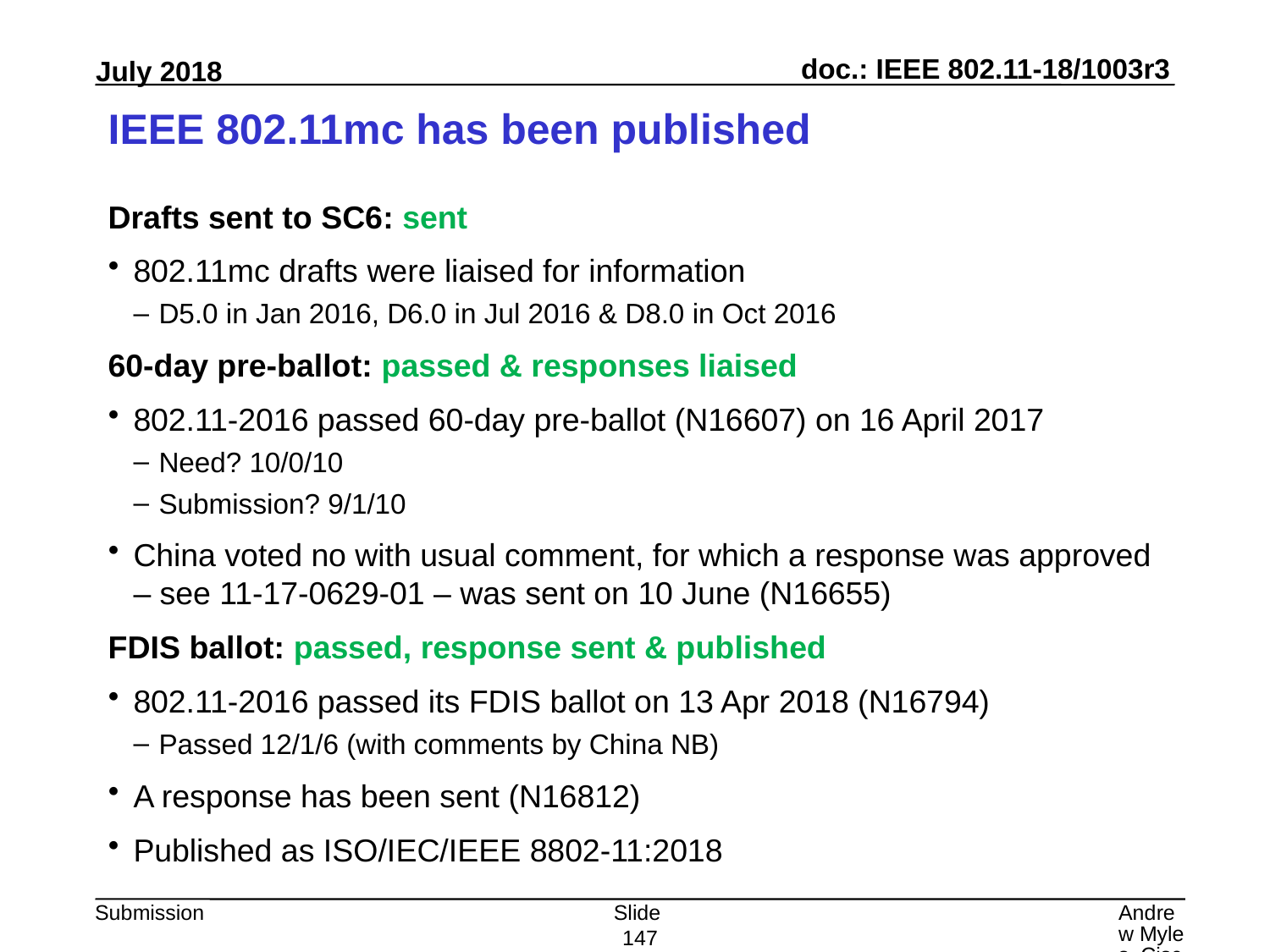

# IEEE 802.11mc has been published
Drafts sent to SC6: sent
802.11mc drafts were liaised for information
D5.0 in Jan 2016, D6.0 in Jul 2016 & D8.0 in Oct 2016
60-day pre-ballot: passed & responses liaised
802.11-2016 passed 60-day pre-ballot (N16607) on 16 April 2017
Need? 10/0/10
Submission? 9/1/10
China voted no with usual comment, for which a response was approved – see 11-17-0629-01 – was sent on 10 June (N16655)
FDIS ballot: passed, response sent & published
802.11-2016 passed its FDIS ballot on 13 Apr 2018 (N16794)
Passed 12/1/6 (with comments by China NB)
A response has been sent (N16812)
Published as ISO/IEC/IEEE 8802-11:2018
Slide 147
Andrew Myles, Cisco